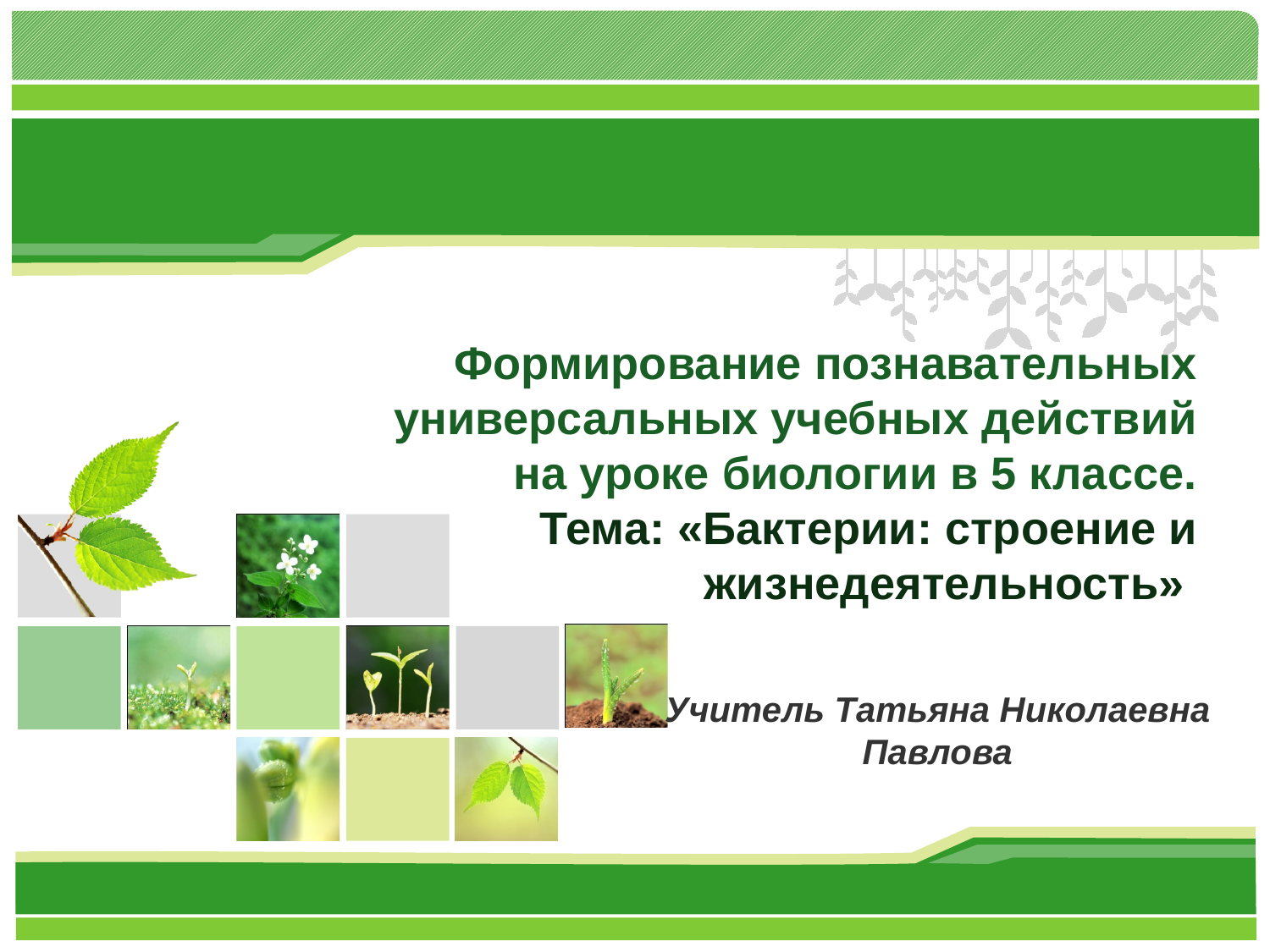

# Формирование познавательных универсальных учебных действий на уроке биологии в 5 классе. Тема: «Бактерии: строение и жизнедеятельность»
Учитель Татьяна Николаевна Павлова